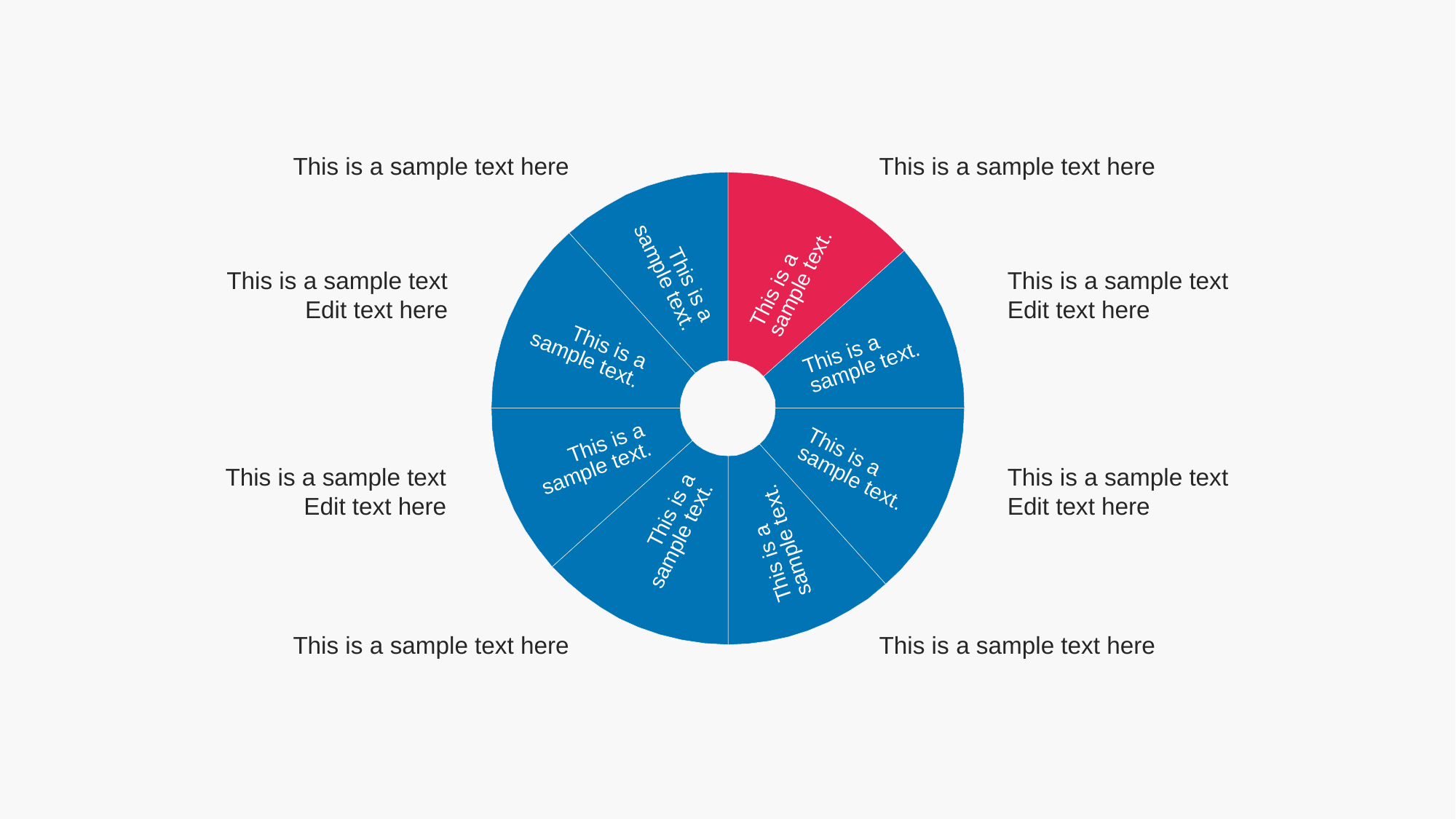

This is a sample text here
This is a sample text here

This is a sample text.
This is a sample text.
This is a sample text.
This is a sample text.
This is a sample text.
This is a sample text.
This is a sample text.
This is a sample text.
This is a sample text
Edit text here
This is a sample text
Edit text here
This is a sample text
Edit text here
This is a sample text
Edit text here
This is a sample text here
This is a sample text here